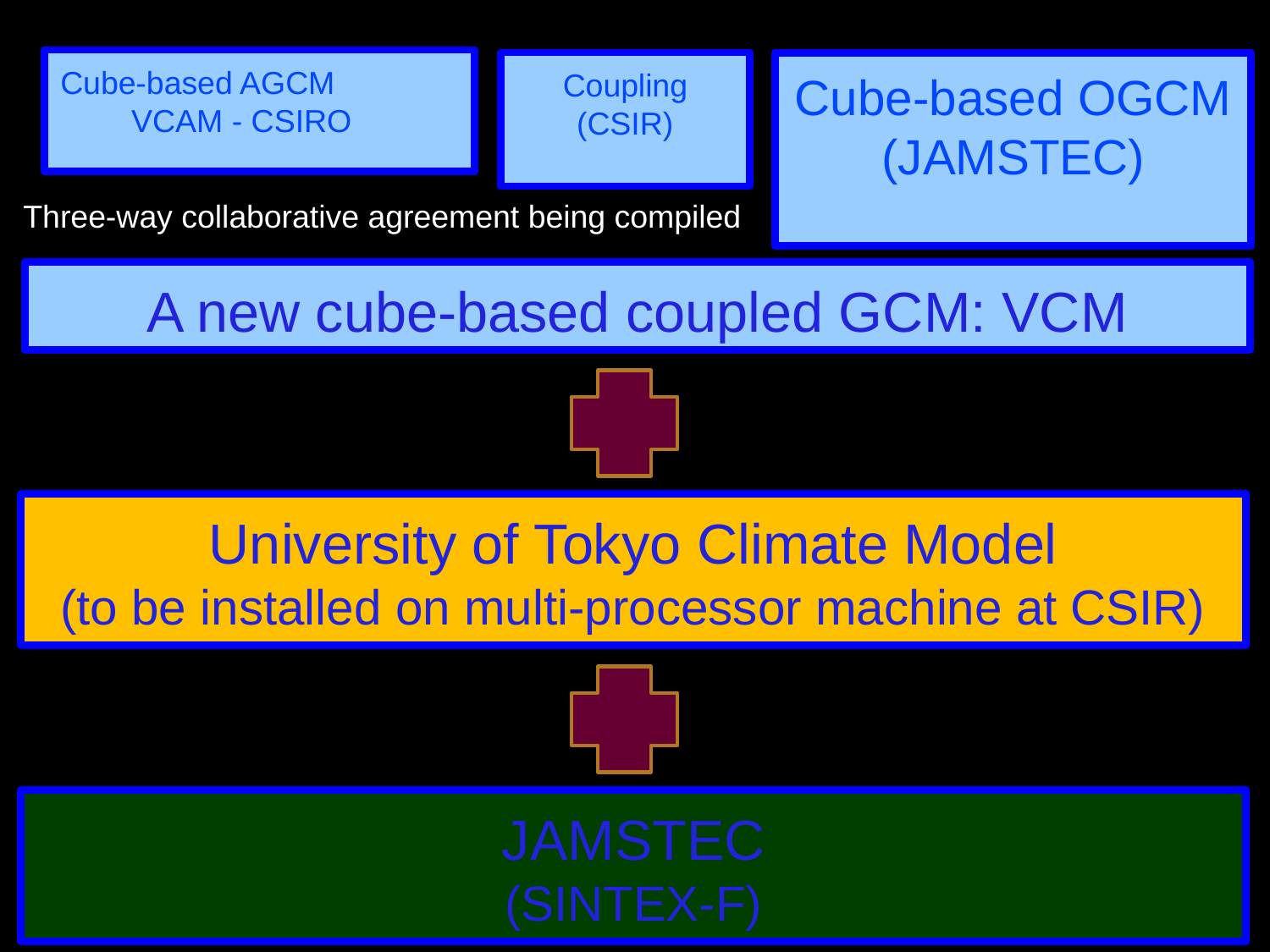

Cube-based AGCM
        VCAM - CSIRO
Coupling
(CSIR)
Cube-based OGCM
(JAMSTEC)

Three-way collaborative agreement being compiled
A new cube-based coupled GCM: VCM

University of Tokyo Climate Model
(to be installed on multi-processor machine at CSIR)

JAMSTEC
(SINTEX-F)